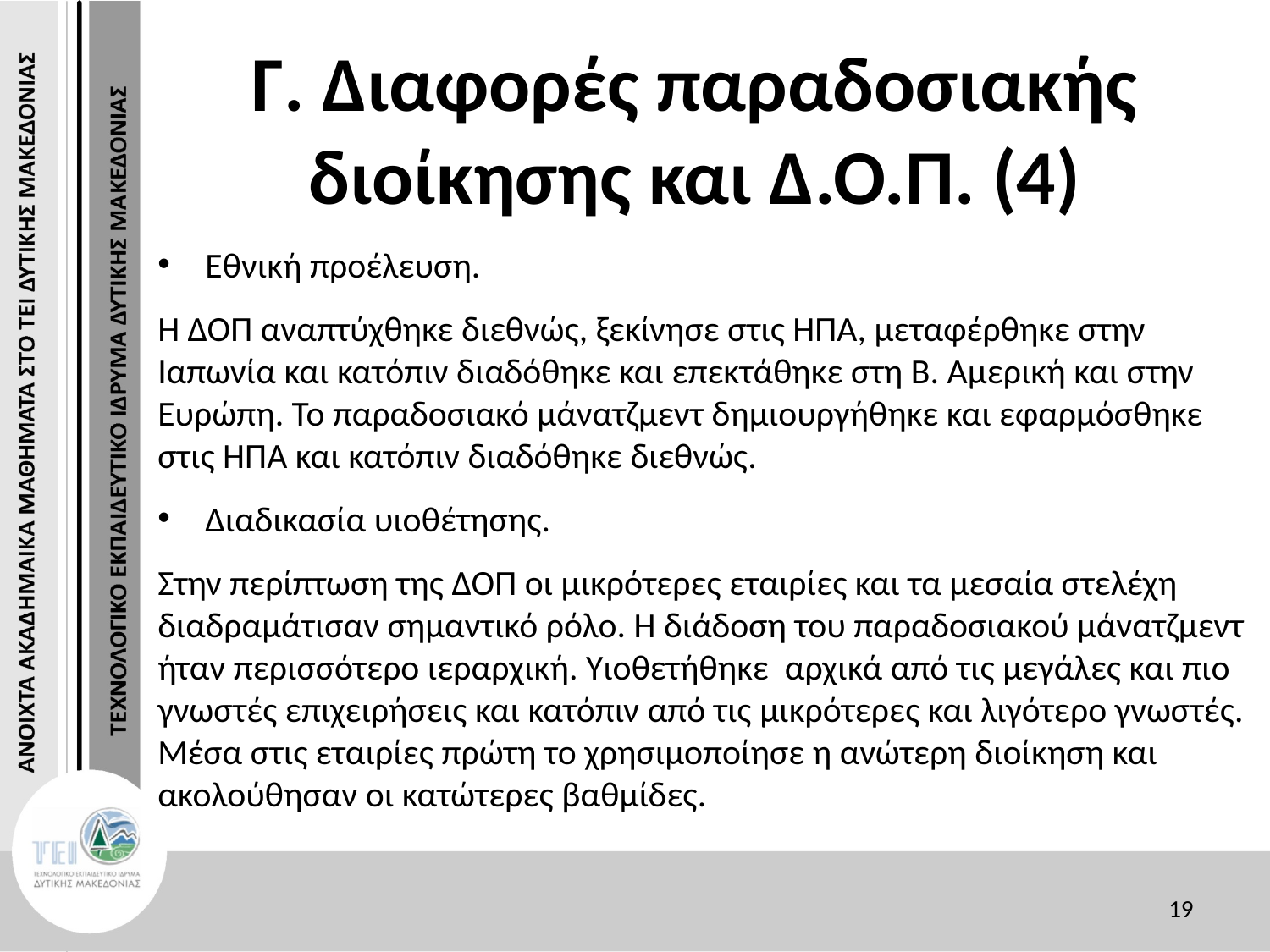

# Γ. Διαφορές παραδοσιακής διοίκησης και Δ.Ο.Π. (4)
Εθνική προέλευση.
Η ΔΟΠ αναπτύχθηκε διεθνώς, ξεκίνησε στις ΗΠΑ, μεταφέρθηκε στην Ιαπωνία και κατόπιν διαδόθηκε και επεκτάθηκε στη Β. Αμερική και στην Ευρώπη. Το παραδοσιακό μάνατζμεντ δημιουργήθηκε και εφαρμόσθηκε στις ΗΠΑ και κατόπιν διαδόθηκε διεθνώς.
Διαδικασία υιοθέτησης.
Στην περίπτωση της ΔΟΠ οι μικρότερες εταιρίες και τα μεσαία στελέχη διαδραμάτισαν σημαντικό ρόλο. Η διάδοση του παραδοσιακού μάνατζμεντ ήταν περισσότερο ιεραρχική. Υιοθετήθηκε  αρχικά από τις μεγάλες και πιο γνωστές επιχειρήσεις και κατόπιν από τις μικρότερες και λιγότερο γνωστές. Μέσα στις εταιρίες πρώτη το χρησιμοποίησε η ανώτερη διοίκηση και ακολούθησαν οι κατώτερες βαθμίδες.

19